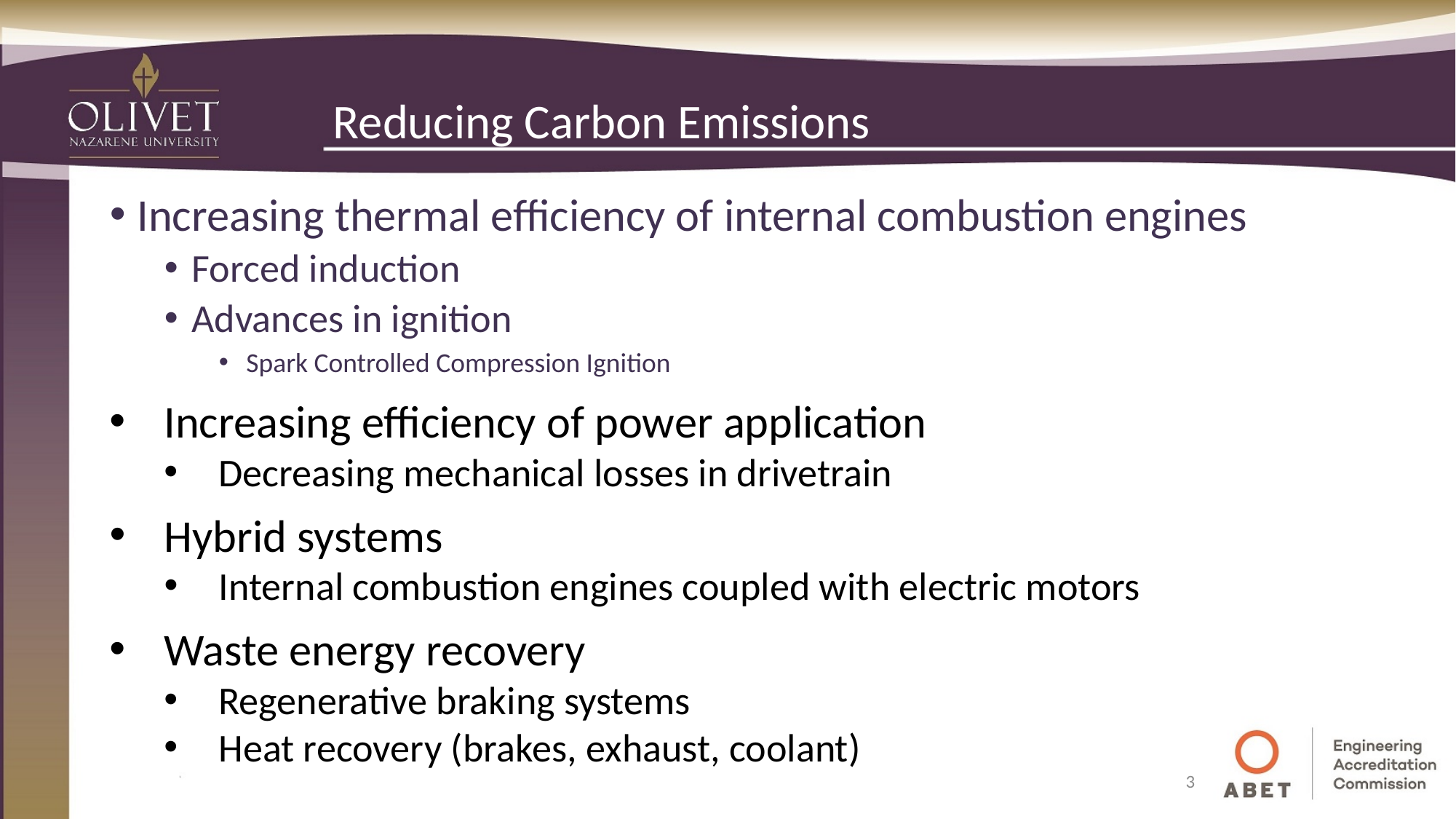

# Reducing Carbon Emissions
Increasing thermal efficiency of internal combustion engines
Forced induction
Advances in ignition
Spark Controlled Compression Ignition
Increasing efficiency of power application
Decreasing mechanical losses in drivetrain
Hybrid systems
Internal combustion engines coupled with electric motors
Waste energy recovery
Regenerative braking systems
Heat recovery (brakes, exhaust, coolant)
3